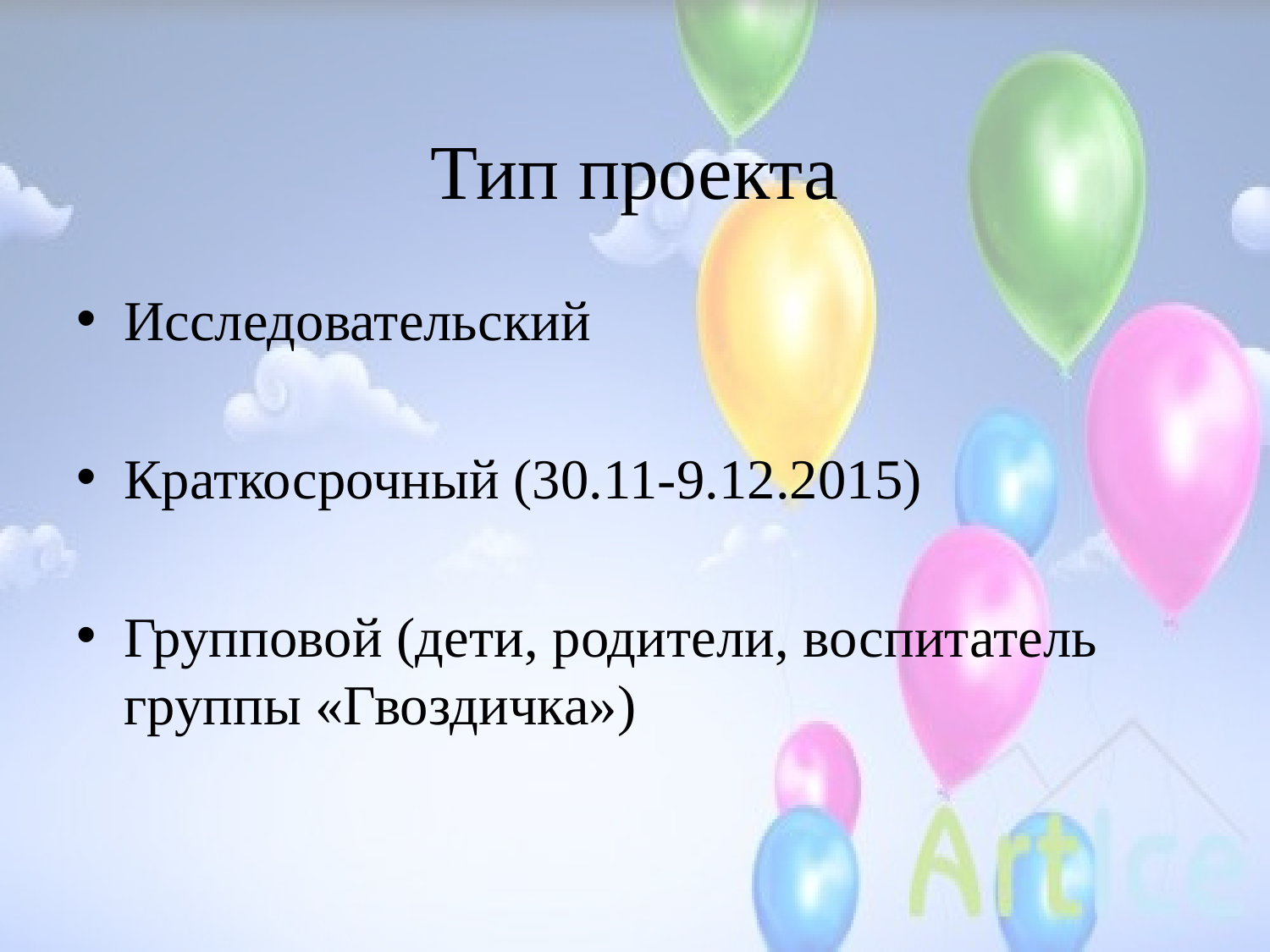

# Тип проекта
Исследовательский

Краткосрочный (30.11-9.12.2015)

Групповой (дети, родители, воспитатель группы «Гвоздичка»)